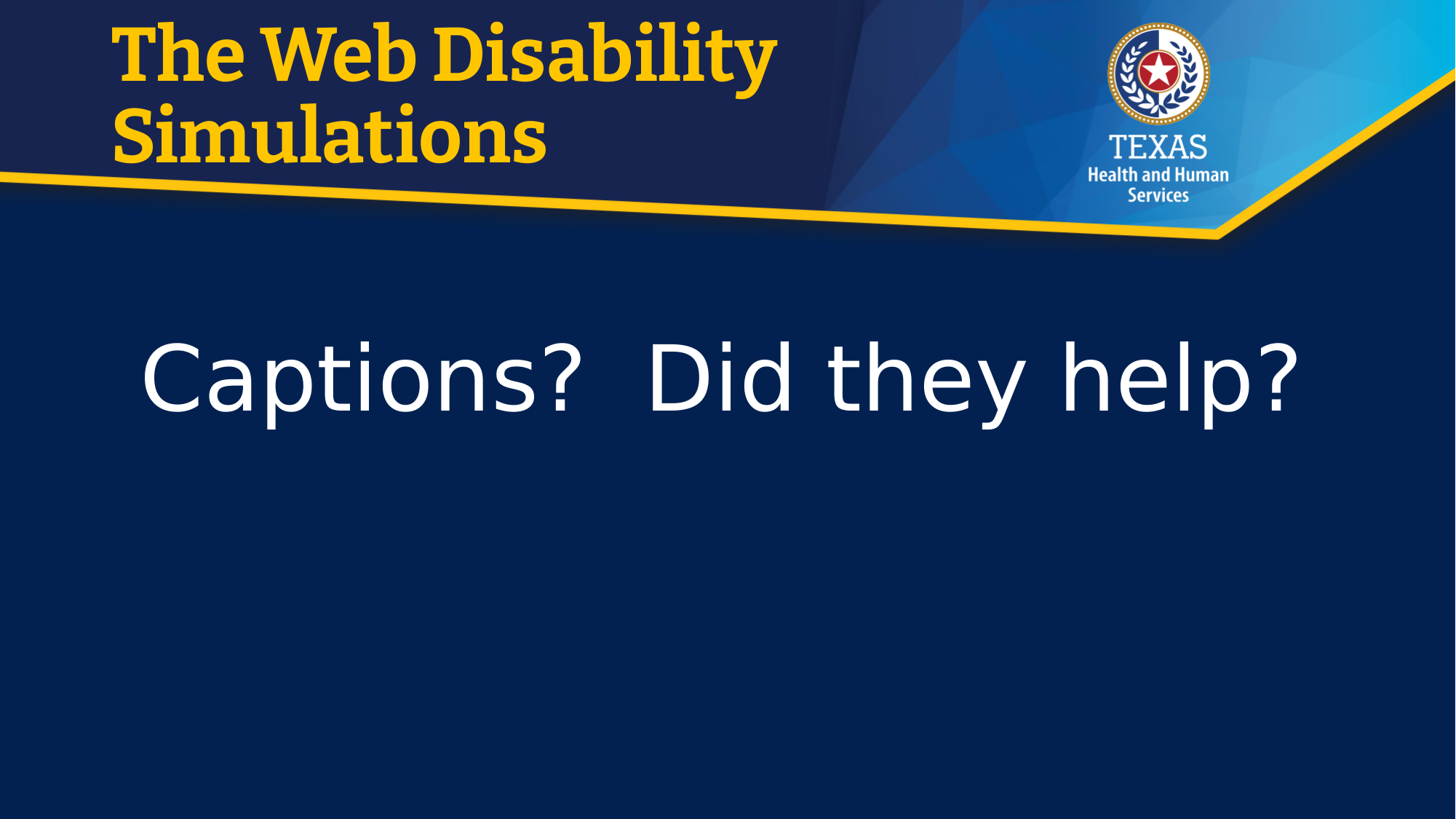

# The Web Disability Simulations
Captions?  Did they help?